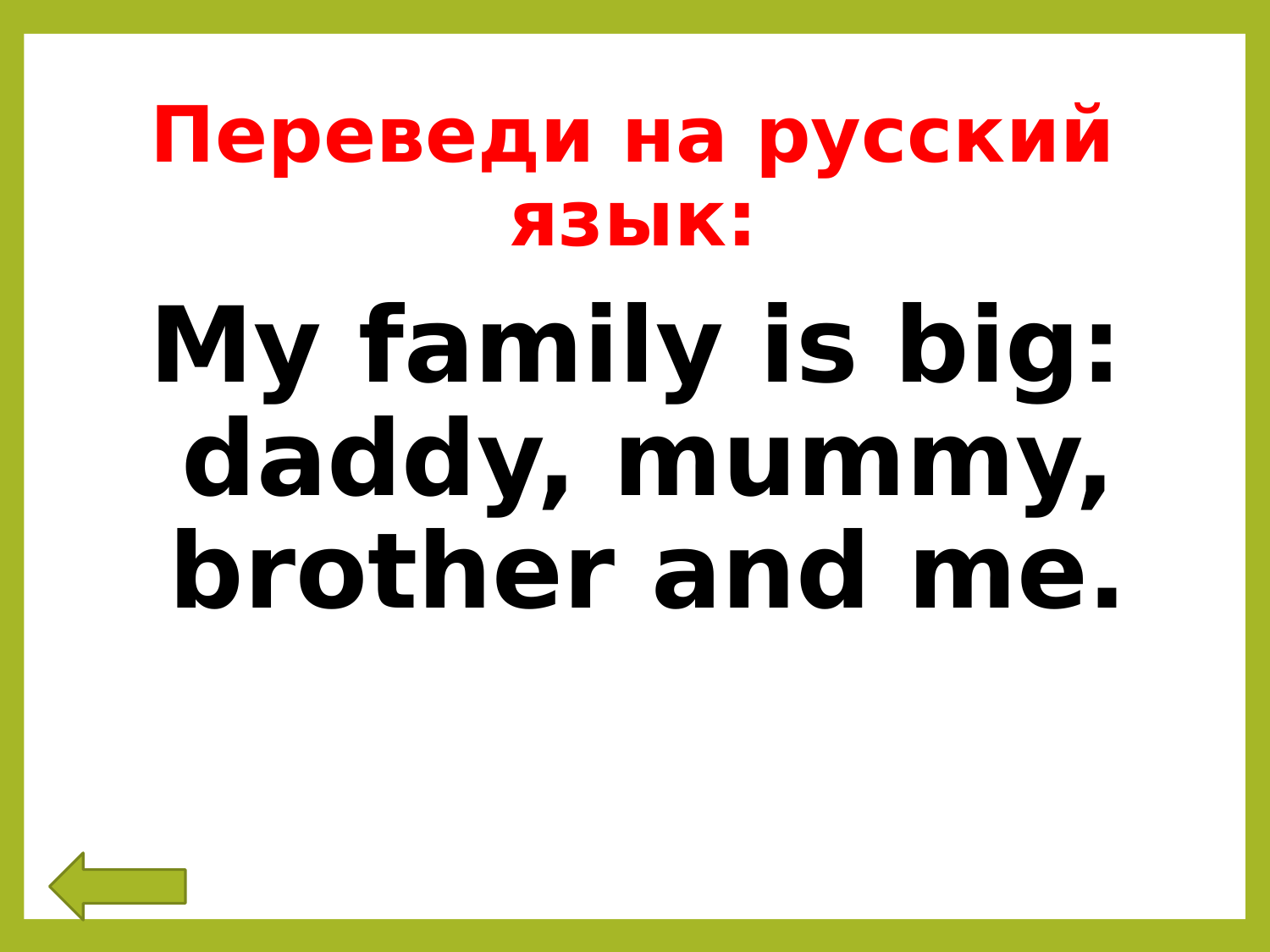

# Переведи на русский язык:
My family is big: daddy, mummy, brother and me.